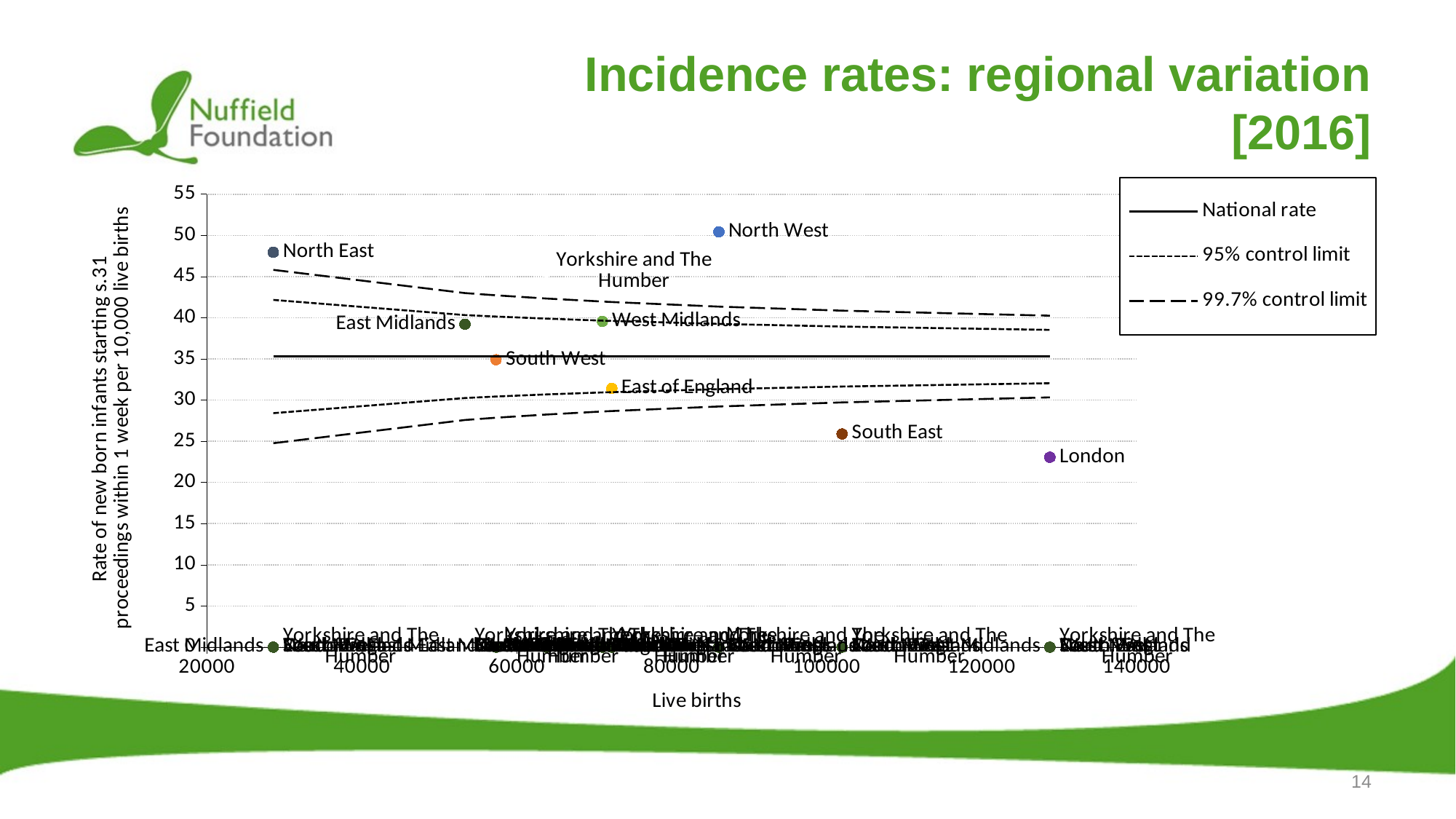

# Incidence rates: regional variation [2016]

### Chart

| Category | National rate | 95% control limit | 95% control limit | 99.7% control limit | 99.7% control limit | East Midlands | Yorkshire and The Humber | South West | South East | North East | North West | London | East of England | West Midlands |
|---|---|---|---|---|---|---|---|---|---|---|---|---|---|---|
14